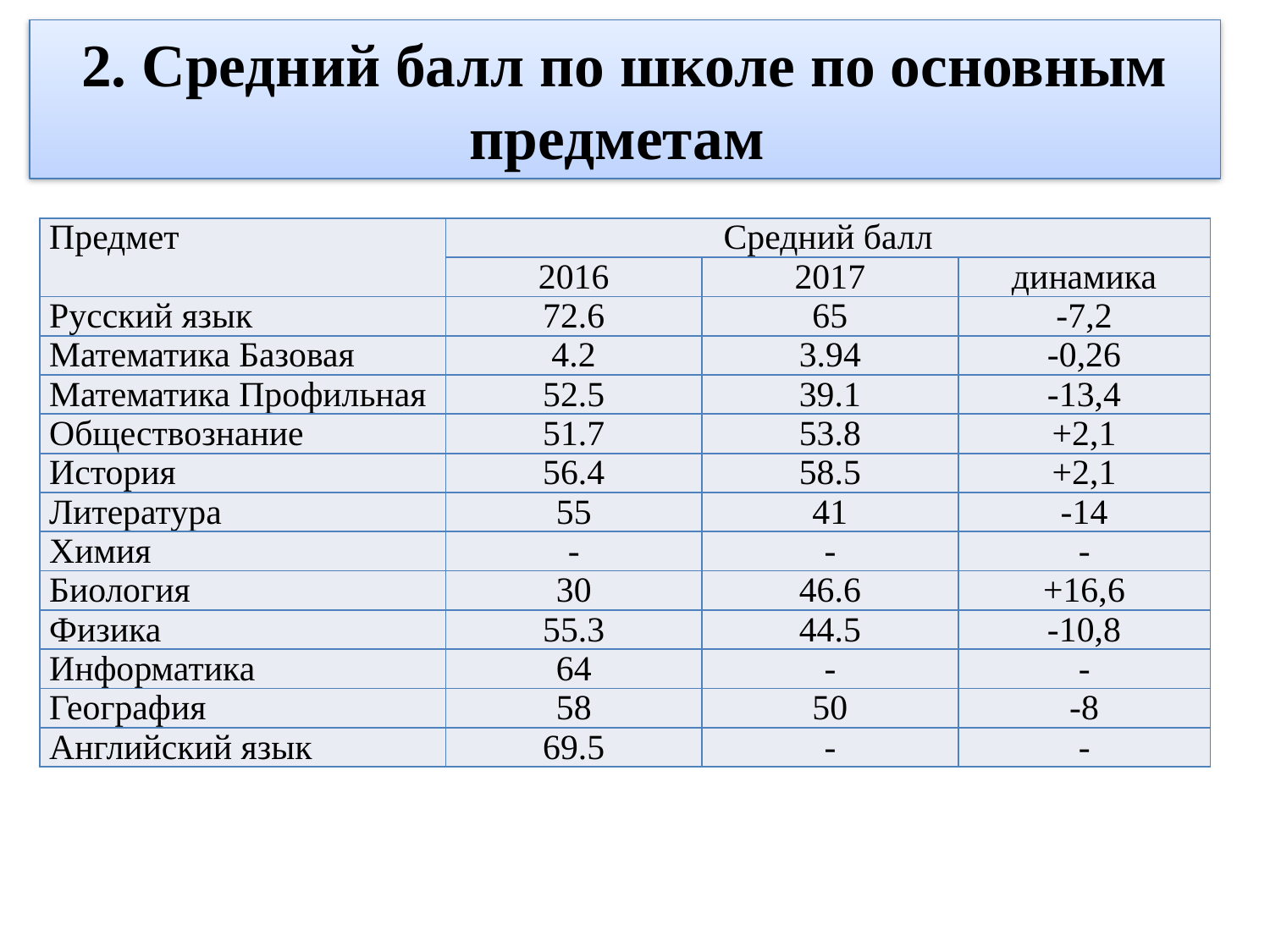

# 2. Средний балл по школе по основным предметам
| Предмет | Средний балл |  |  |
| --- | --- | --- | --- |
|  | 2016 | 2017 | динамика |
| Русский язык | 72.6 | 65 | -7,2 |
| Математика Базовая | 4.2 | 3.94 | -0,26 |
| Математика Профильная | 52.5 | 39.1 | -13,4 |
| Обществознание | 51.7 | 53.8 | +2,1 |
| История | 56.4 | 58.5 | +2,1 |
| Литература | 55 | 41 | -14 |
| Химия | - | - | - |
| Биология | 30 | 46.6 | +16,6 |
| Физика | 55.3 | 44.5 | -10,8 |
| Информатика | 64 | - | - |
| География | 58 | 50 | -8 |
| Английский язык | 69.5 | - | - |